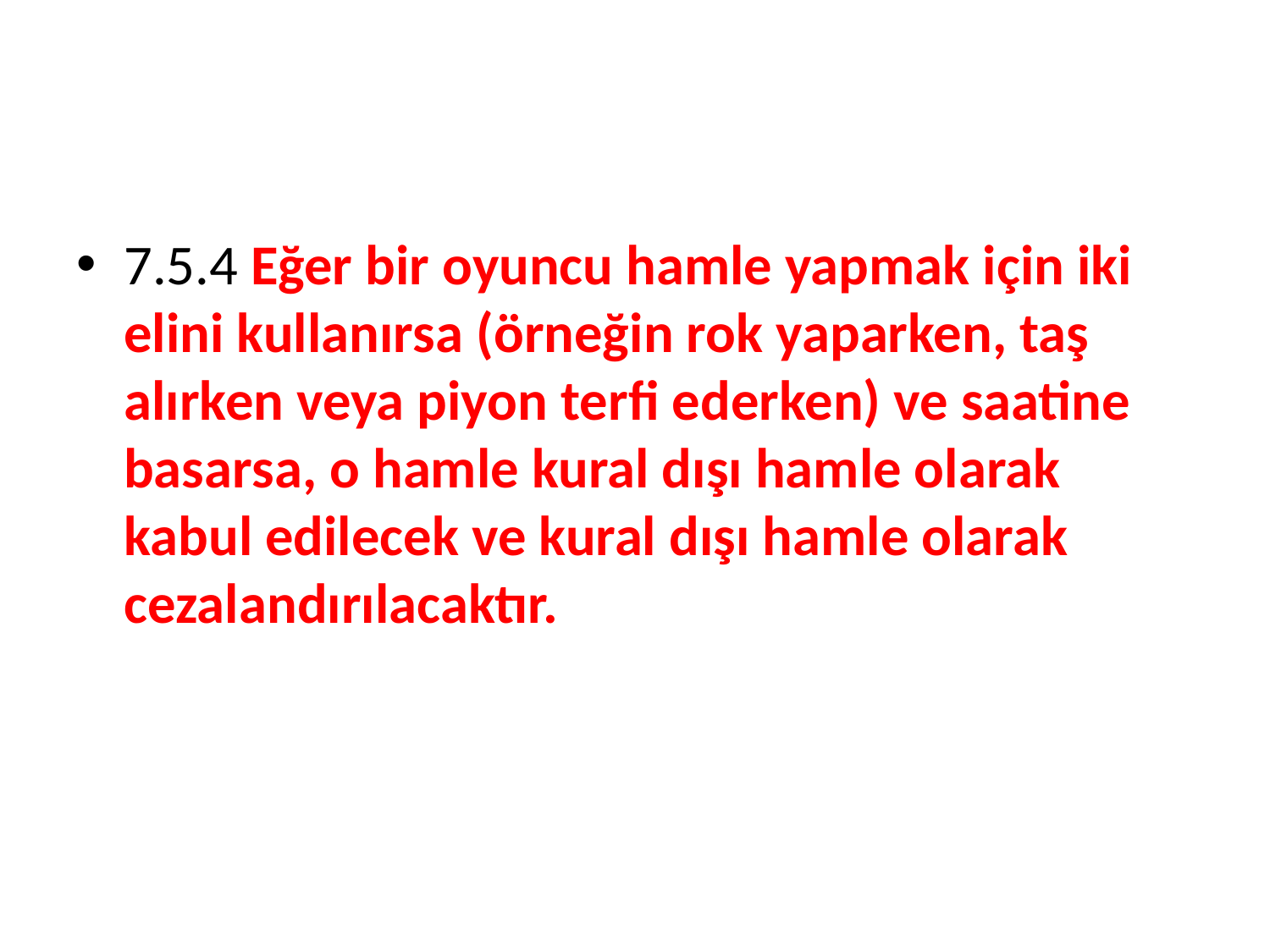

7.5.4 Eğer bir oyuncu hamle yapmak için iki elini kullanırsa (örneğin rok yaparken, taş alırken veya piyon terfi ederken) ve saatine basarsa, o hamle kural dışı hamle olarak kabul edilecek ve kural dışı hamle olarak cezalandırılacaktır.